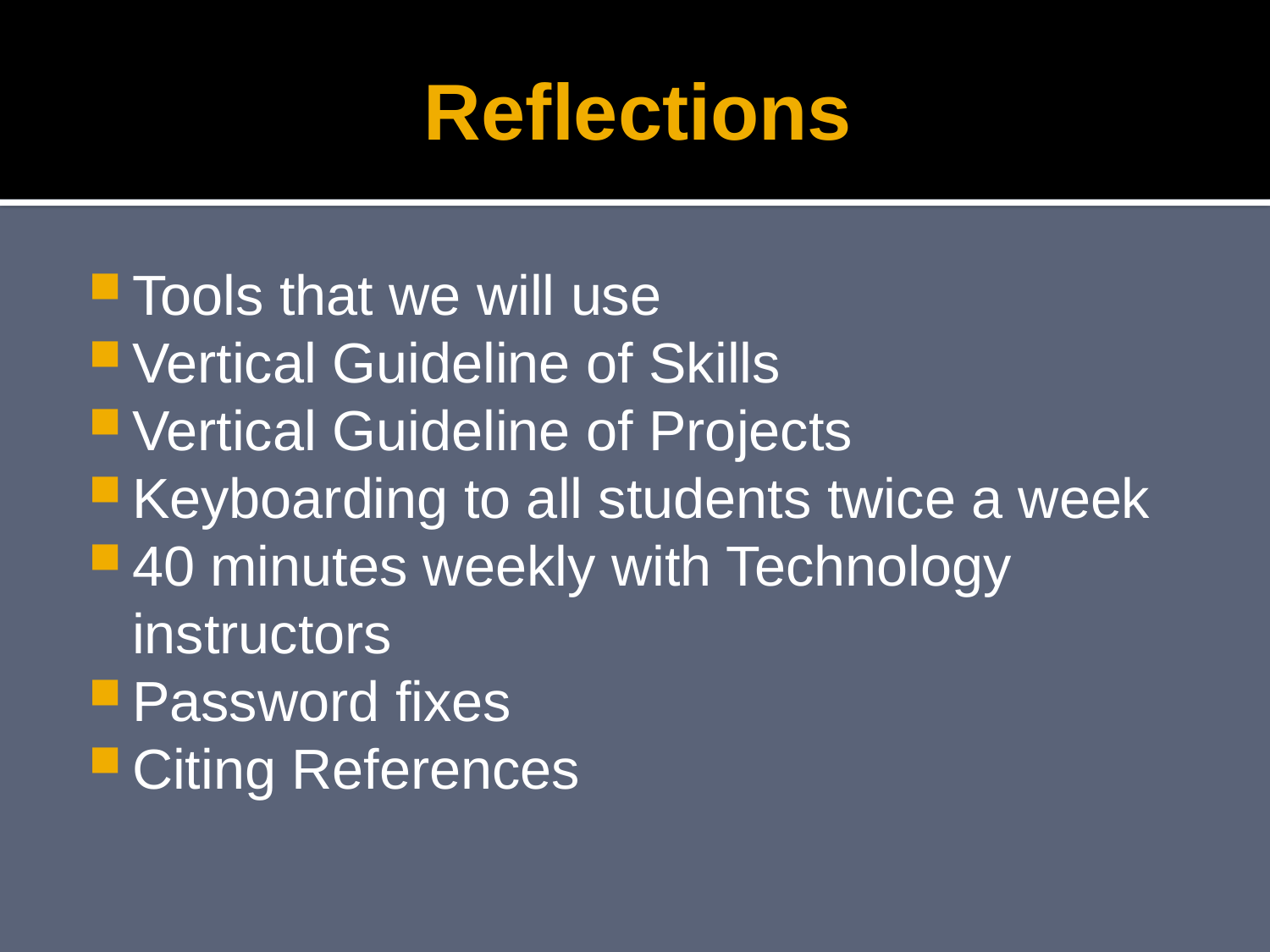

# Reflections
Tools that we will use
Vertical Guideline of Skills
Vertical Guideline of Projects
Keyboarding to all students twice a week
40 minutes weekly with Technology instructors
Password fixes
Citing References